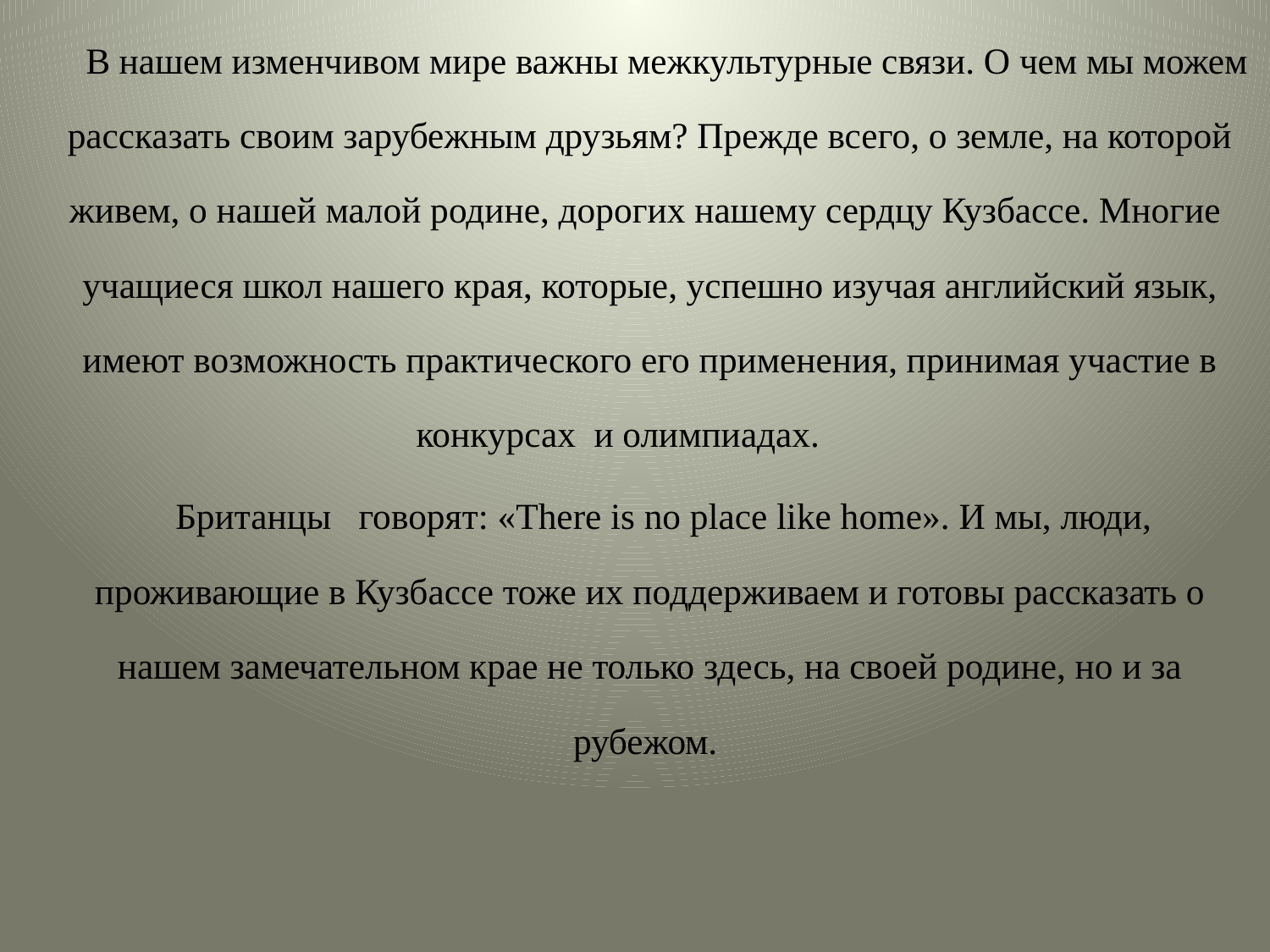

В нашем изменчивом мире важны межкультурные связи. О чем мы можем рассказать своим зарубежным друзьям? Прежде всего, о земле, на которой живем, о нашей малой родине, дорогих нашему сердцу Кузбассе. Многие  учащиеся школ нашего края, которые, успешно изучая английский язык, имеют возможность практического его применения, принимая участие в конкурсах  и олимпиадах.
   Британцы   говорят: «There is no place like home». И мы, люди, проживающие в Кузбассе тоже их поддерживаем и готовы рассказать о нашем замечательном крае не только здесь, на своей родине, но и за рубежом.